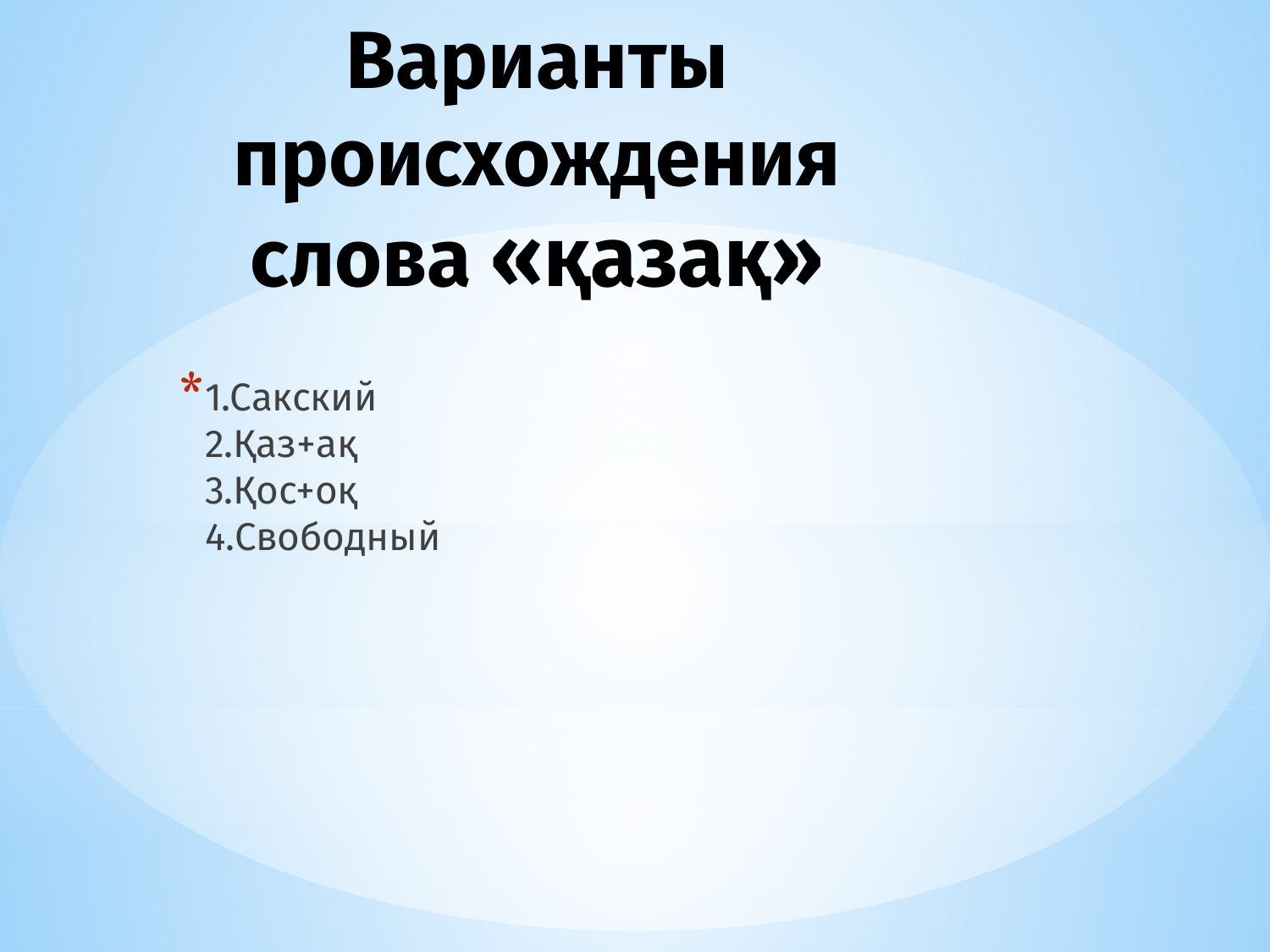

# Варианты происхождения слова «қазақ»
1.Сакский
2.Қаз+ақ
3.Қос+оқ
4.Свободный